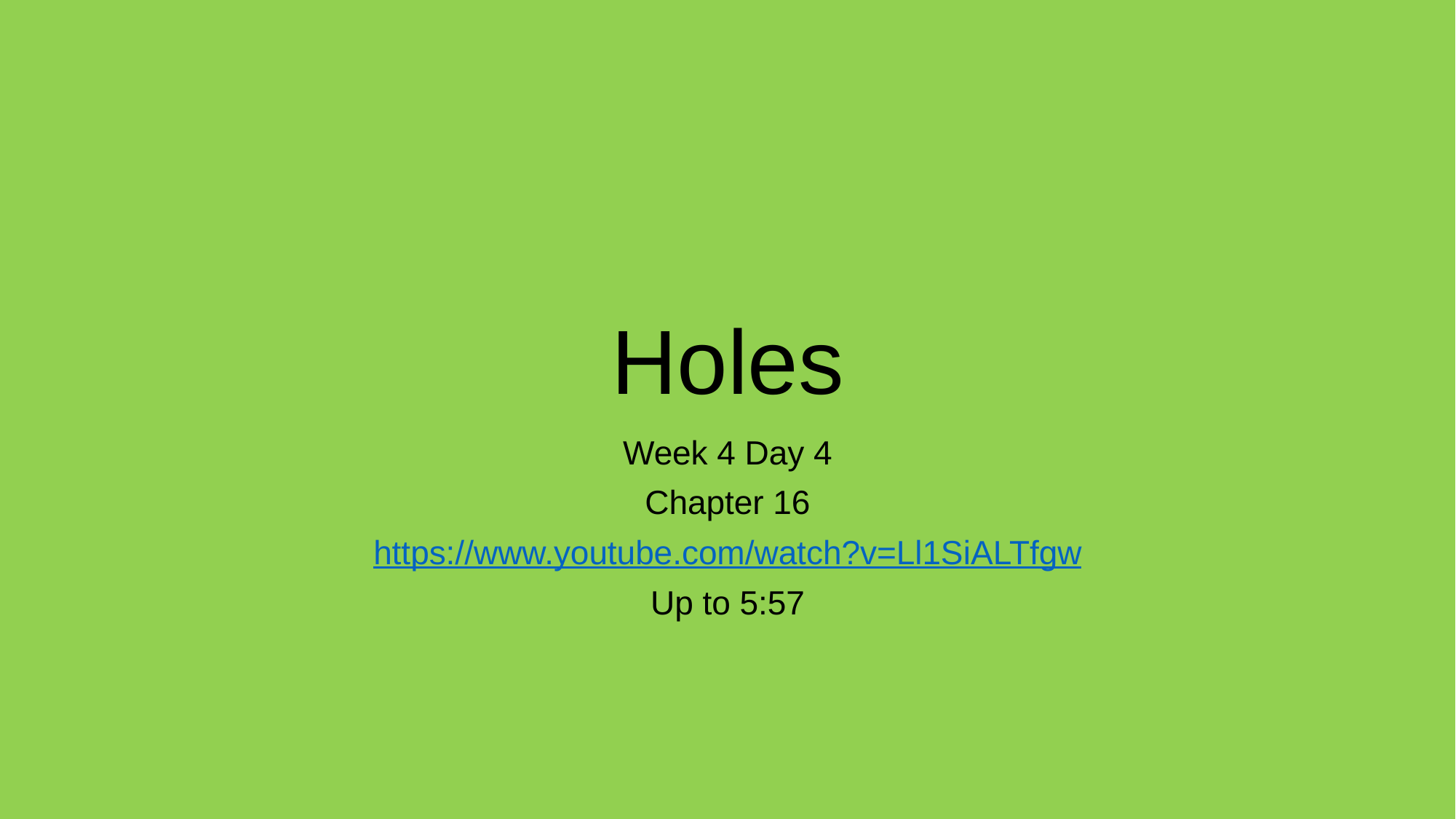

# Holes
Week 4 Day 4
Chapter 16
https://www.youtube.com/watch?v=Ll1SiALTfgw
Up to 5:57